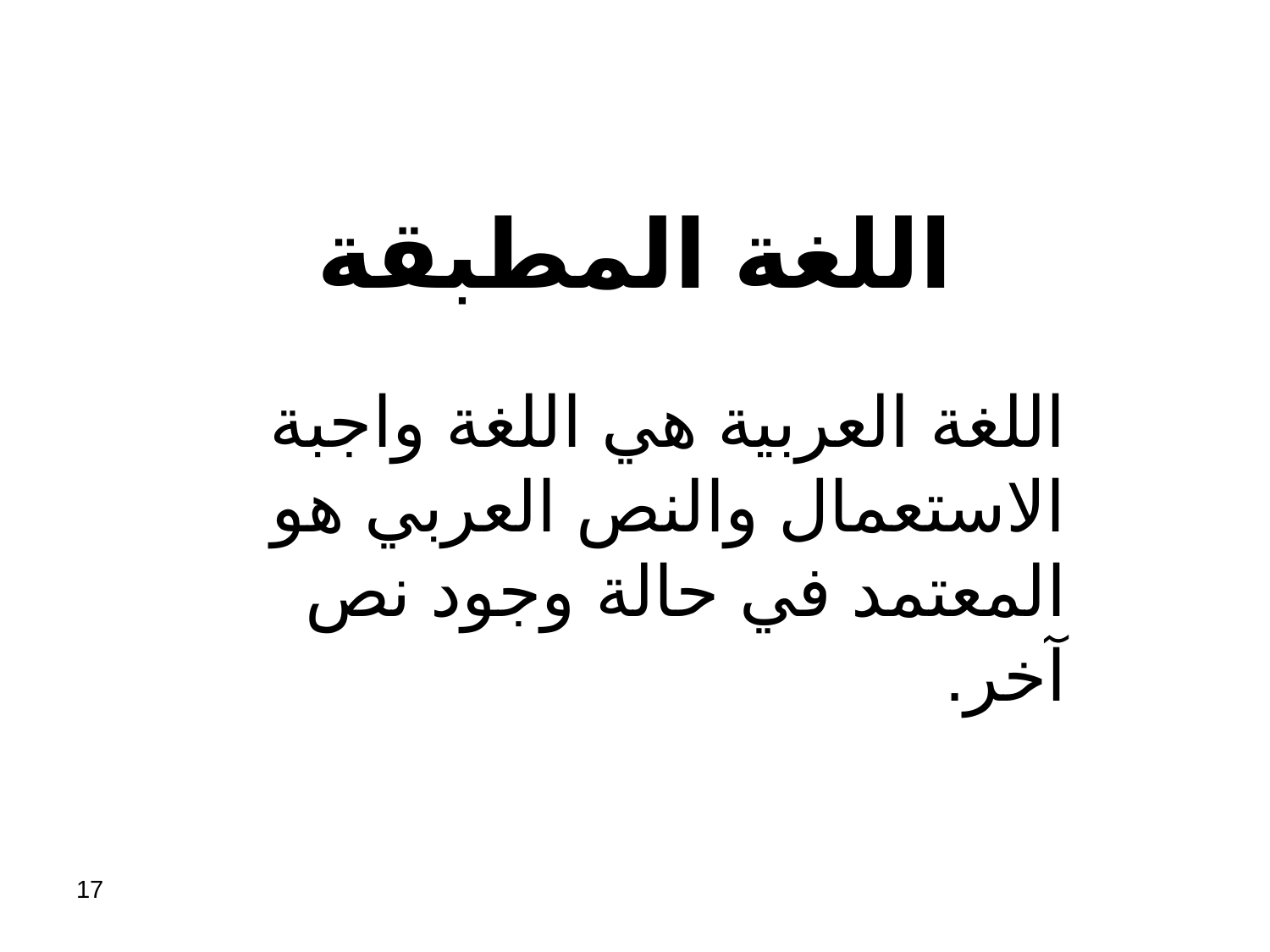

# اللغة المطبقة
اللغة العربية هي اللغة واجبة الاستعمال والنص العربي هو المعتمد في حالة وجود نص آخر.

17